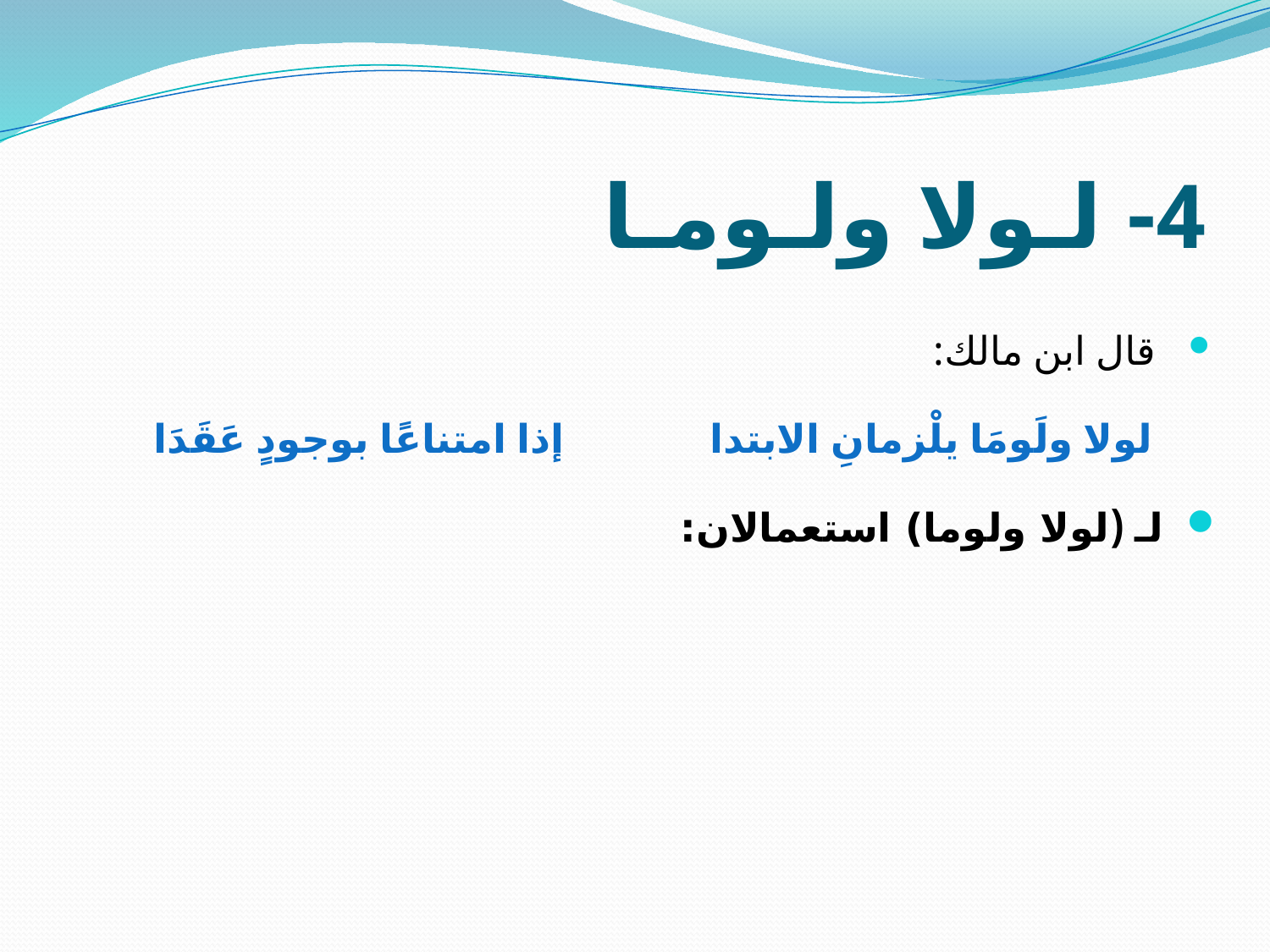

# 4- لـولا ولـومـا
 قال ابن مالك:
    لولا ولَومَا يلْزمانِ الابتدا              إذا امتناعًا بوجودٍ عَقَدَا
لـ (لولا ولوما) استعمالان: